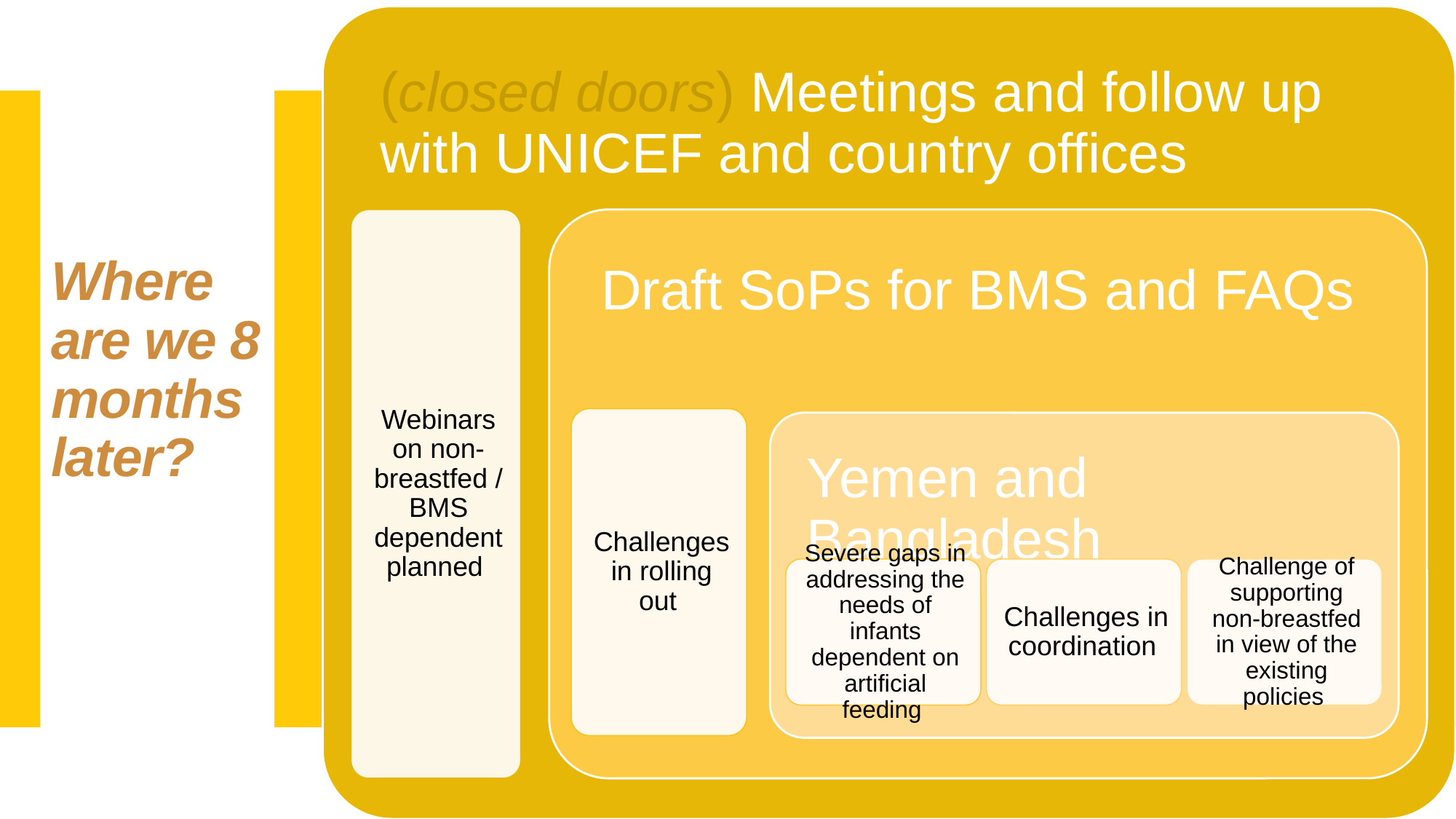

(closed doors) Meetings and follow up with UNICEF and country offices
Webinars on non-breastfed / BMS dependent planned
Draft SoPs for BMS and FAQs
Challenges in rolling out
Yemen and Bangladesh
Severe gaps in addressing the needs of infants dependent on artificial feeding
Challenges in coordination
Challenge of supporting non-breastfed in view of the existing policies
# Where are we 8 months later?